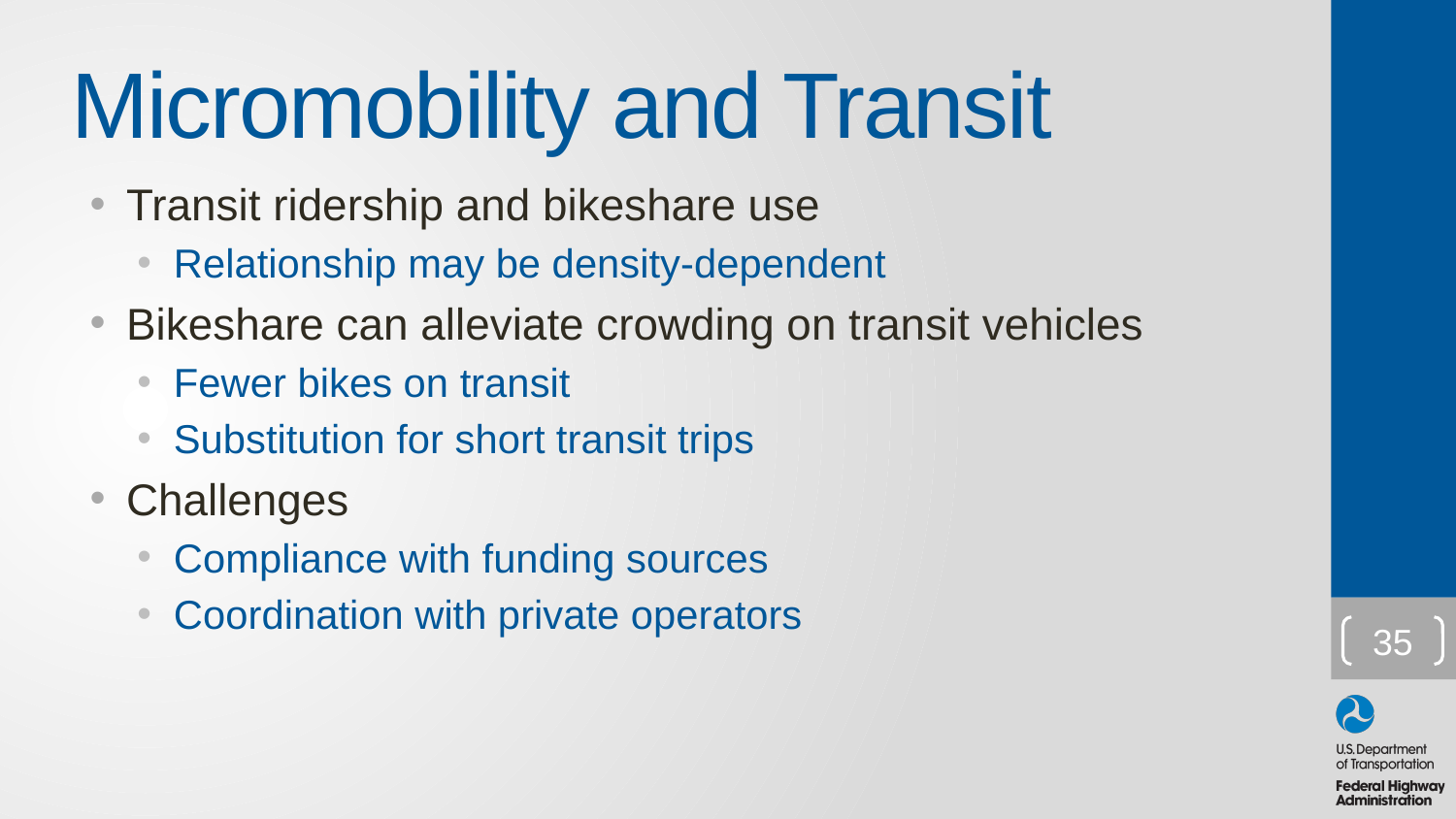

# Micromobility and Transit
Transit ridership and bikeshare use
Relationship may be density-dependent
Bikeshare can alleviate crowding on transit vehicles
Fewer bikes on transit
Substitution for short transit trips
Challenges
Compliance with funding sources
Coordination with private operators

35